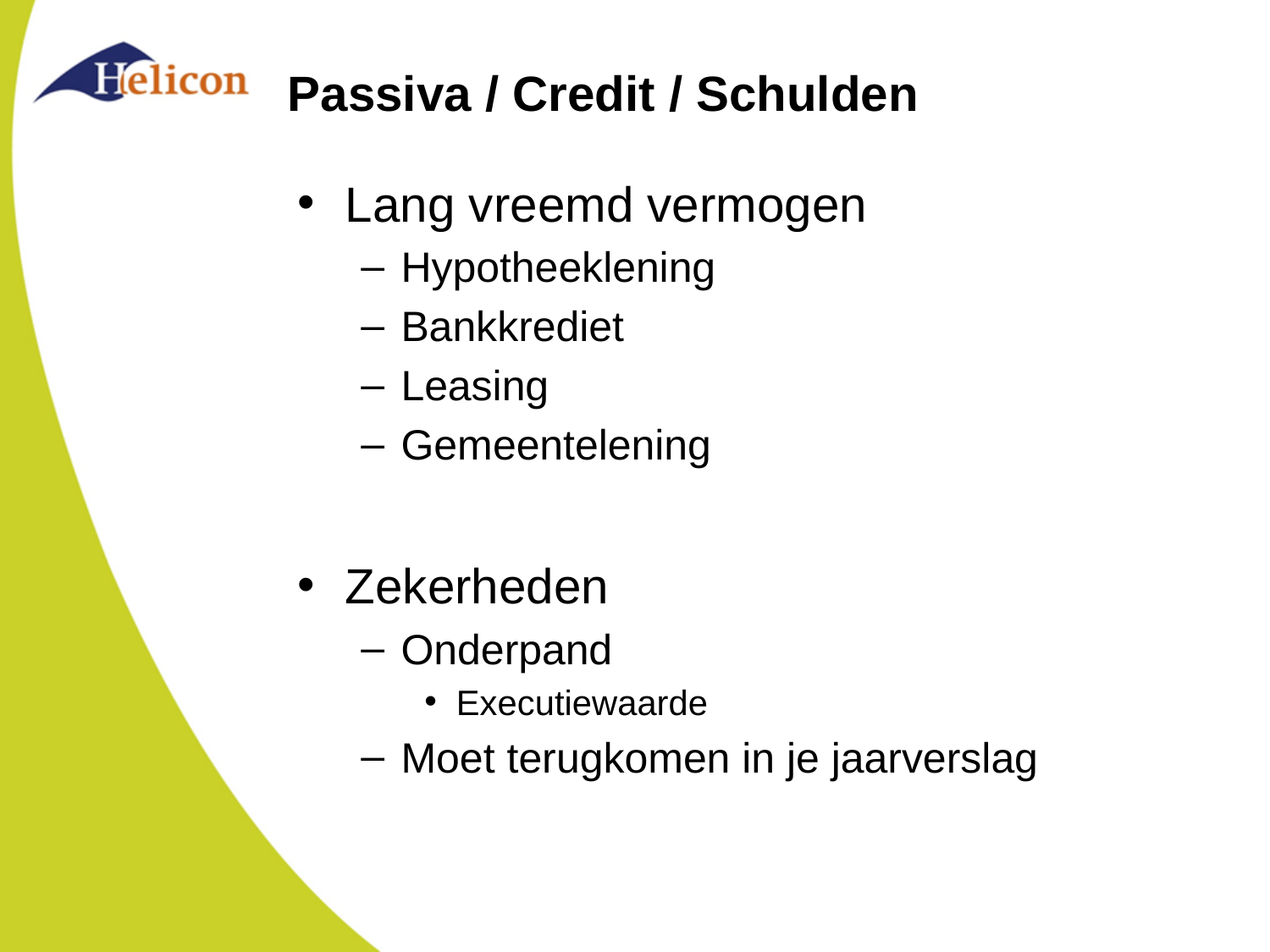

# Passiva / Credit / Schulden
Lang vreemd vermogen
Hypotheeklening
Bankkrediet
Leasing
Gemeentelening

Zekerheden
Onderpand
Executiewaarde
Moet terugkomen in je jaarverslag